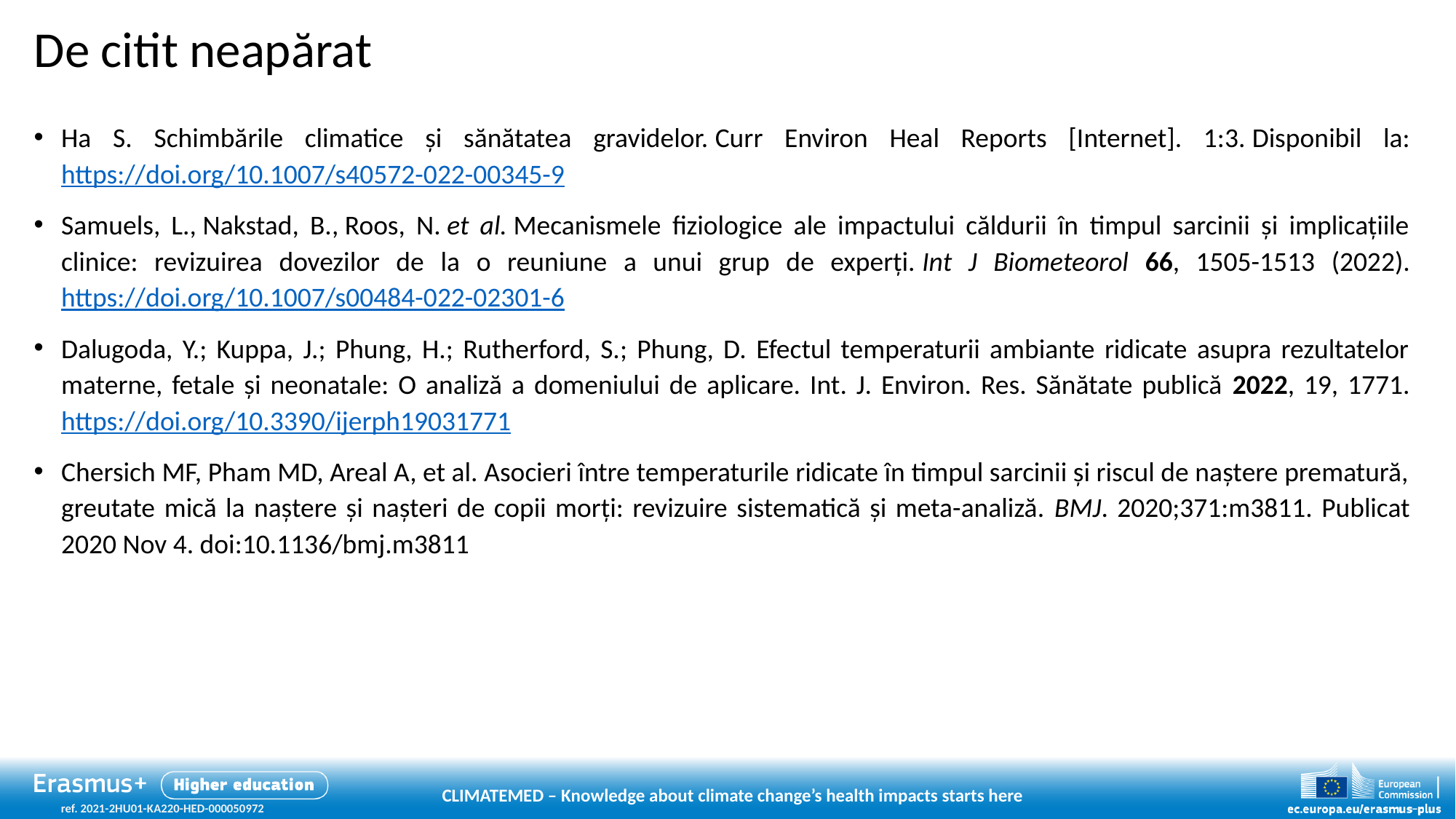

# De citit neapărat
Ha S. Schimbările climatice și sănătatea gravidelor. Curr Environ Heal Reports [Internet]. 1:3. Disponibil la: https://doi.org/10.1007/s40572-022-00345-9
Samuels, L., Nakstad, B., Roos, N. et al. Mecanismele fiziologice ale impactului căldurii în timpul sarcinii și implicațiile clinice: revizuirea dovezilor de la o reuniune a unui grup de experți. Int J Biometeorol 66, 1505-1513 (2022). https://doi.org/10.1007/s00484-022-02301-6
Dalugoda, Y.; Kuppa, J.; Phung, H.; Rutherford, S.; Phung, D. Efectul temperaturii ambiante ridicate asupra rezultatelor materne, fetale și neonatale: O analiză a domeniului de aplicare. Int. J. Environ. Res. Sănătate publică 2022, 19, 1771. https://doi.org/10.3390/ijerph19031771
Chersich MF, Pham MD, Areal A, et al. Asocieri între temperaturile ridicate în timpul sarcinii și riscul de naștere prematură, greutate mică la naștere și nașteri de copii morți: revizuire sistematică și meta-analiză. BMJ. 2020;371:m3811. Publicat 2020 Nov 4. doi:10.1136/bmj.m3811